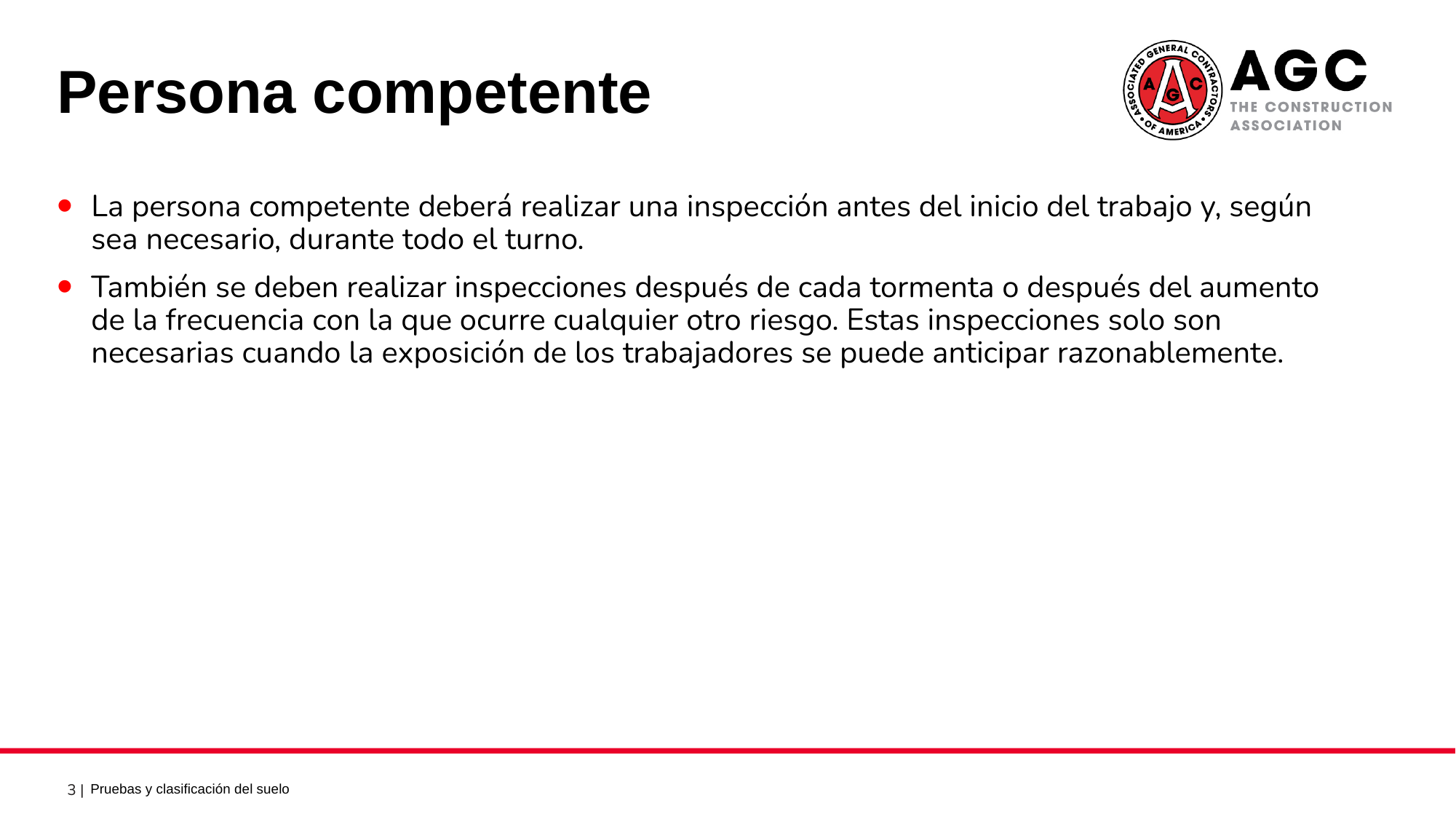

Persona competente
La persona competente deberá realizar una inspección antes del inicio del trabajo y, según sea necesario, durante todo el turno.
También se deben realizar inspecciones después de cada tormenta o después del aumento de la frecuencia con la que ocurre cualquier otro riesgo. Estas inspecciones solo son necesarias cuando la exposición de los trabajadores se puede anticipar razonablemente.
Pruebas y clasificación del suelo